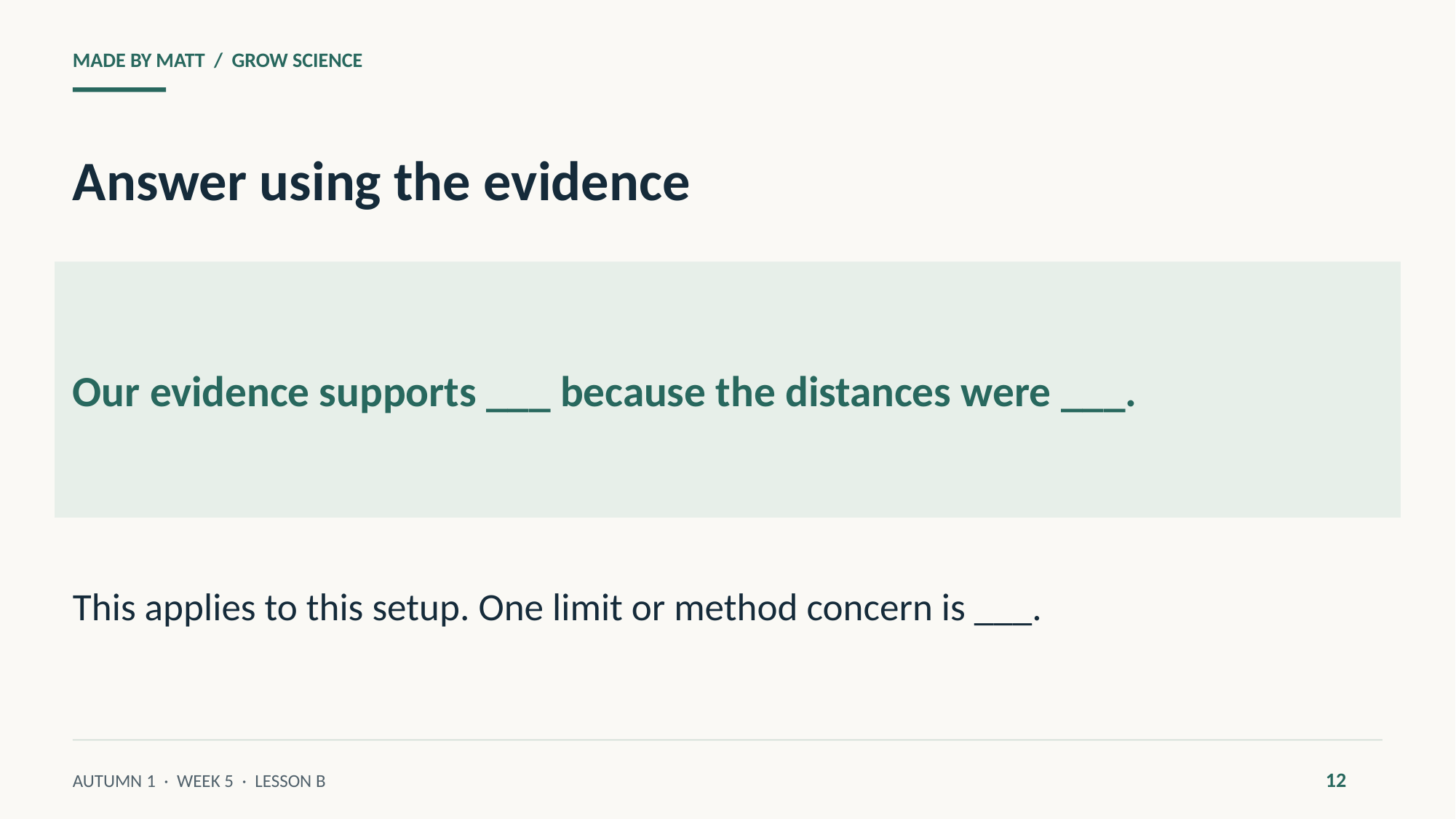

MADE BY MATT  /  GROW SCIENCE

Answer using the evidence
Our evidence supports ___ because the distances were ___.
This applies to this setup. One limit or method concern is ___.

12
AUTUMN 1  ·  WEEK 5  ·  LESSON B